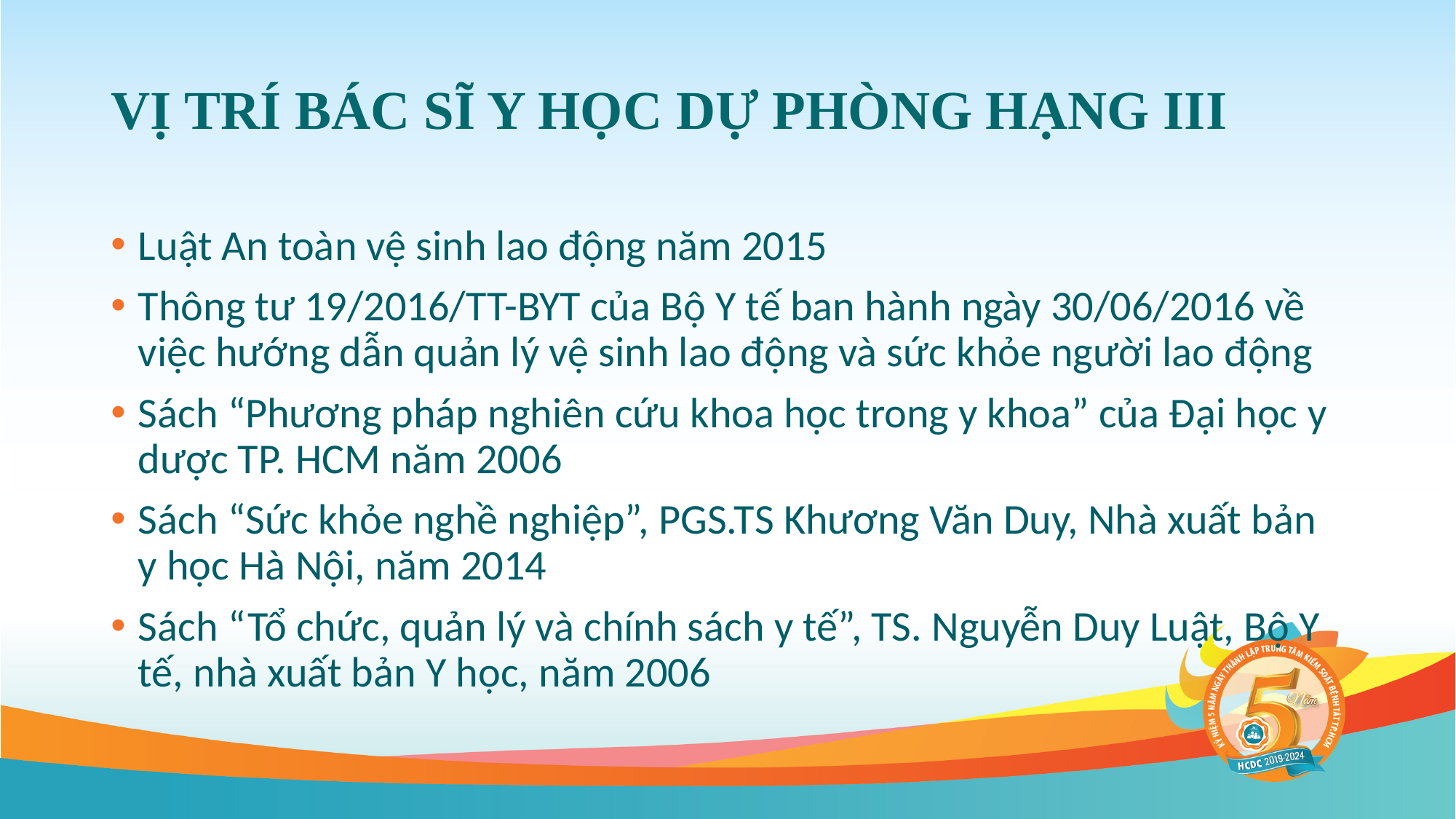

# VỊ TRÍ BÁC SĨ Y HỌC DỰ PHÒNG HẠNG III
Luật An toàn vệ sinh lao động năm 2015
Thông tư 19/2016/TT-BYT của Bộ Y tế ban hành ngày 30/06/2016 về việc hướng dẫn quản lý vệ sinh lao động và sức khỏe người lao động
Sách “Phương pháp nghiên cứu khoa học trong y khoa” của Đại học y dược TP. HCM năm 2006
Sách “Sức khỏe nghề nghiệp”, PGS.TS Khương Văn Duy, Nhà xuất bản y học Hà Nội, năm 2014
Sách “Tổ chức, quản lý và chính sách y tế”, TS. Nguyễn Duy Luật, Bộ Y tế, nhà xuất bản Y học, năm 2006